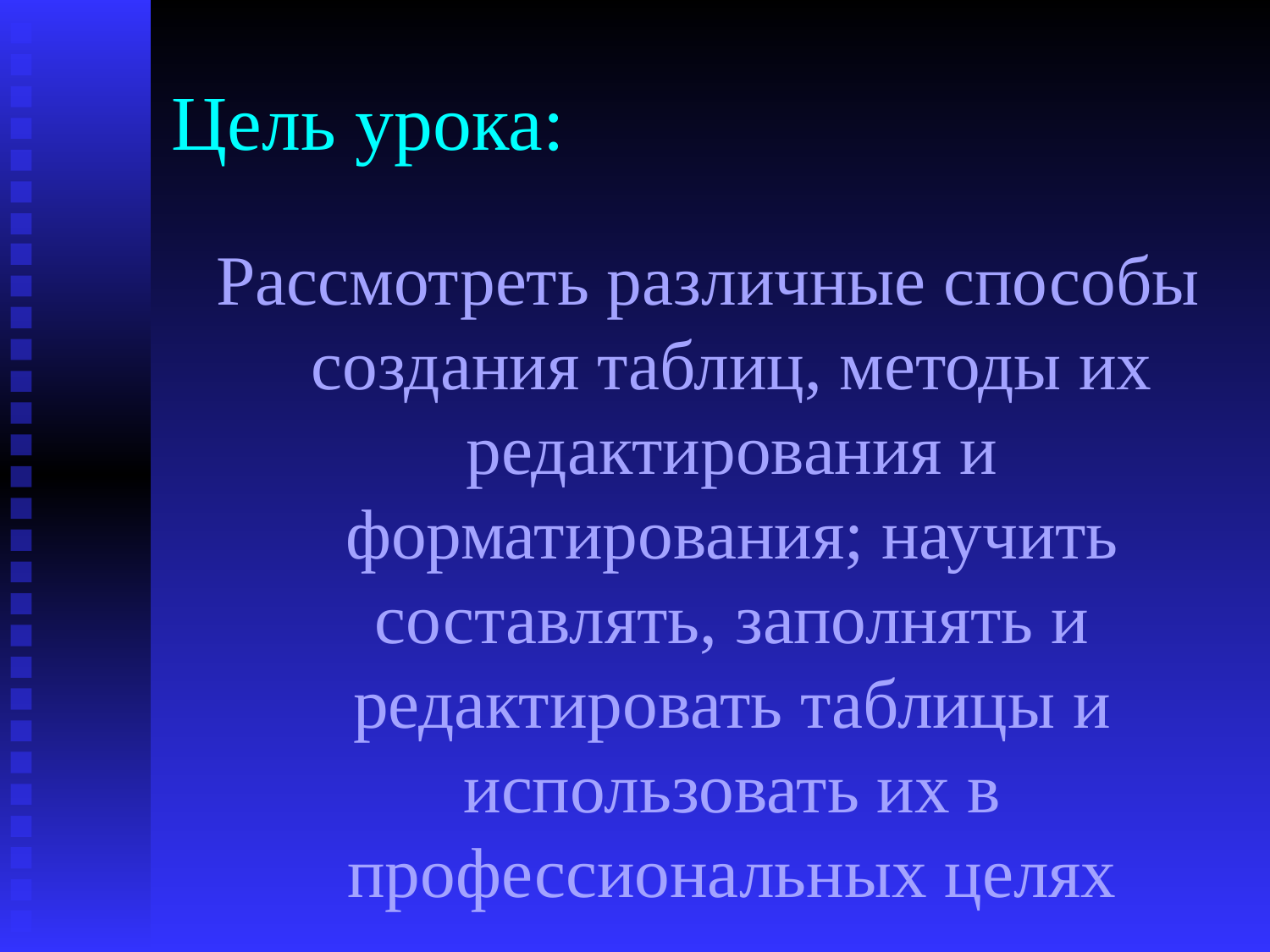

# Цель урока:
Рассмотреть различные способы создания таблиц, методы их редактирования и форматирования; научить составлять, заполнять и редактировать таблицы и использовать их в профессиональных целях